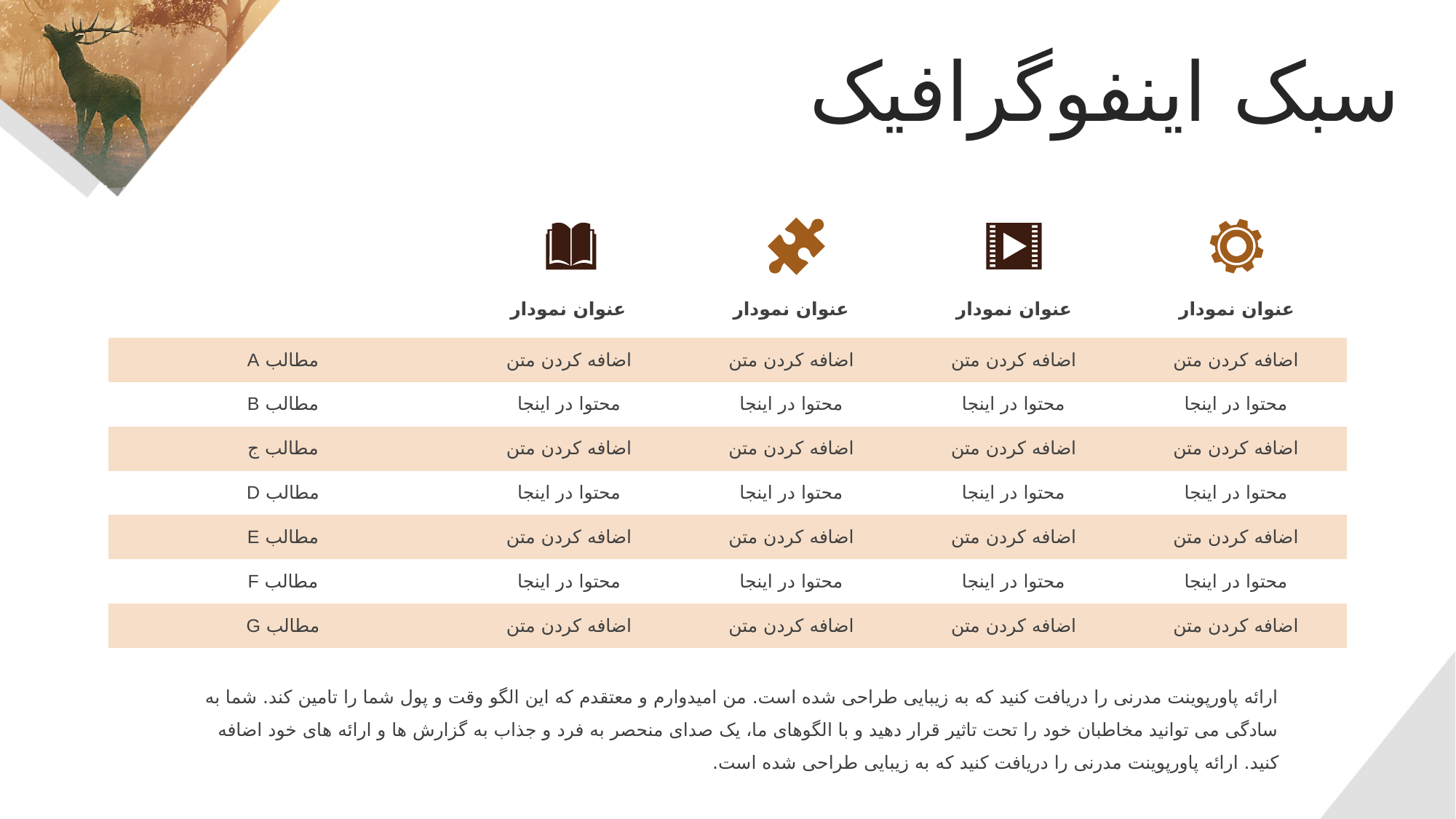

سبک اینفوگرافیک

عنوان نمودار
عنوان نمودار
عنوان نمودار
عنوان نمودار
| مطالب A | اضافه کردن متن | اضافه کردن متن | اضافه کردن متن | اضافه کردن متن |
| --- | --- | --- | --- | --- |
| مطالب B | محتوا در اینجا | محتوا در اینجا | محتوا در اینجا | محتوا در اینجا |
| مطالب ج | اضافه کردن متن | اضافه کردن متن | اضافه کردن متن | اضافه کردن متن |
| مطالب D | محتوا در اینجا | محتوا در اینجا | محتوا در اینجا | محتوا در اینجا |
| مطالب E | اضافه کردن متن | اضافه کردن متن | اضافه کردن متن | اضافه کردن متن |
| مطالب F | محتوا در اینجا | محتوا در اینجا | محتوا در اینجا | محتوا در اینجا |
| مطالب G | اضافه کردن متن | اضافه کردن متن | اضافه کردن متن | اضافه کردن متن |
ارائه پاورپوینت مدرنی را دریافت کنید که به زیبایی طراحی شده است. من امیدوارم و معتقدم که این الگو وقت و پول شما را تامین کند. شما به سادگی می توانید مخاطبان خود را تحت تاثیر قرار دهید و با الگوهای ما، یک صدای منحصر به فرد و جذاب به گزارش ها و ارائه های خود اضافه کنید. ارائه پاورپوینت مدرنی را دریافت کنید که به زیبایی طراحی شده است.